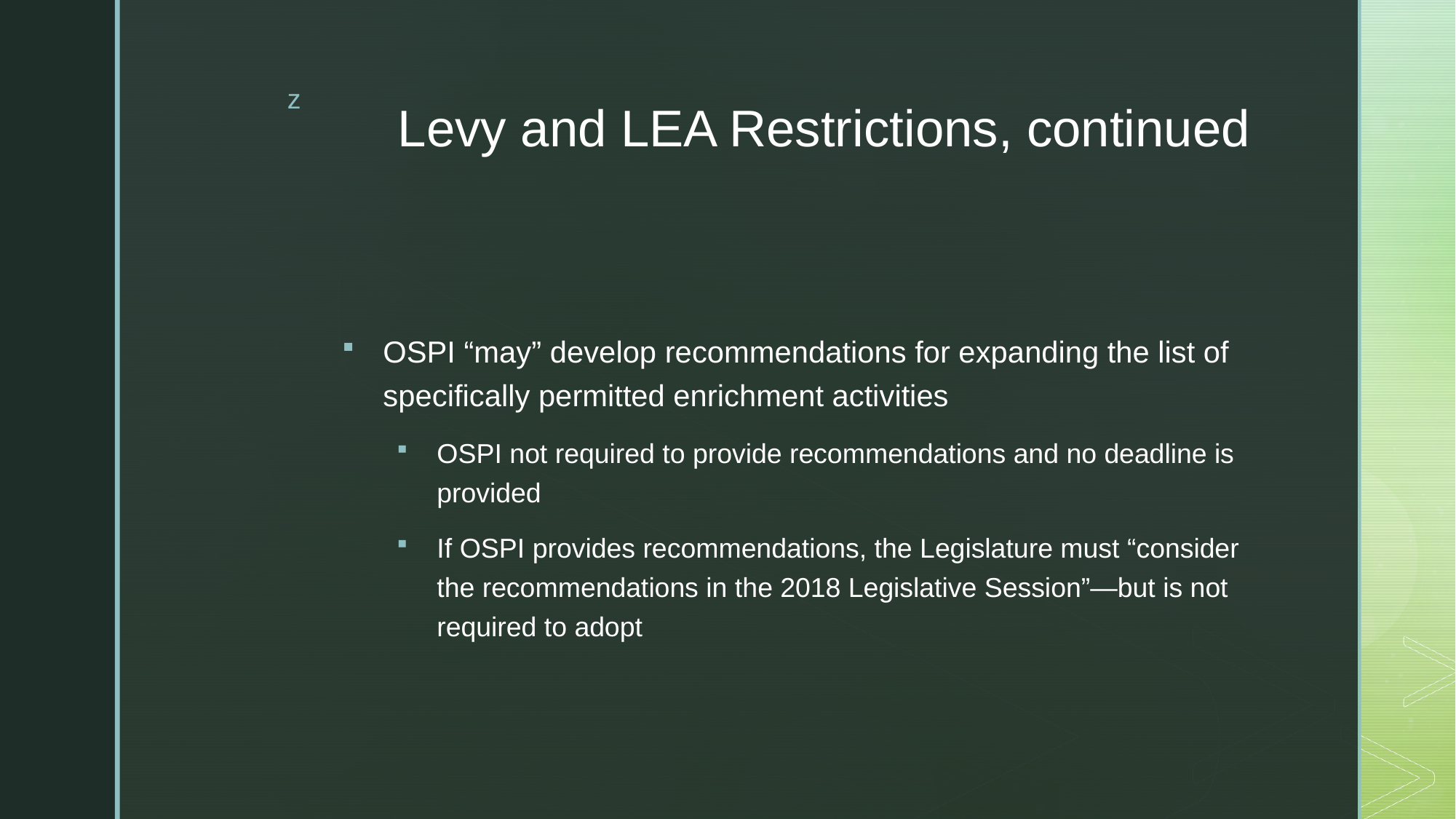

# Levy and LEA Restrictions, continued
OSPI “may” develop recommendations for expanding the list of specifically permitted enrichment activities
OSPI not required to provide recommendations and no deadline is provided
If OSPI provides recommendations, the Legislature must “consider the recommendations in the 2018 Legislative Session”—but is not required to adopt